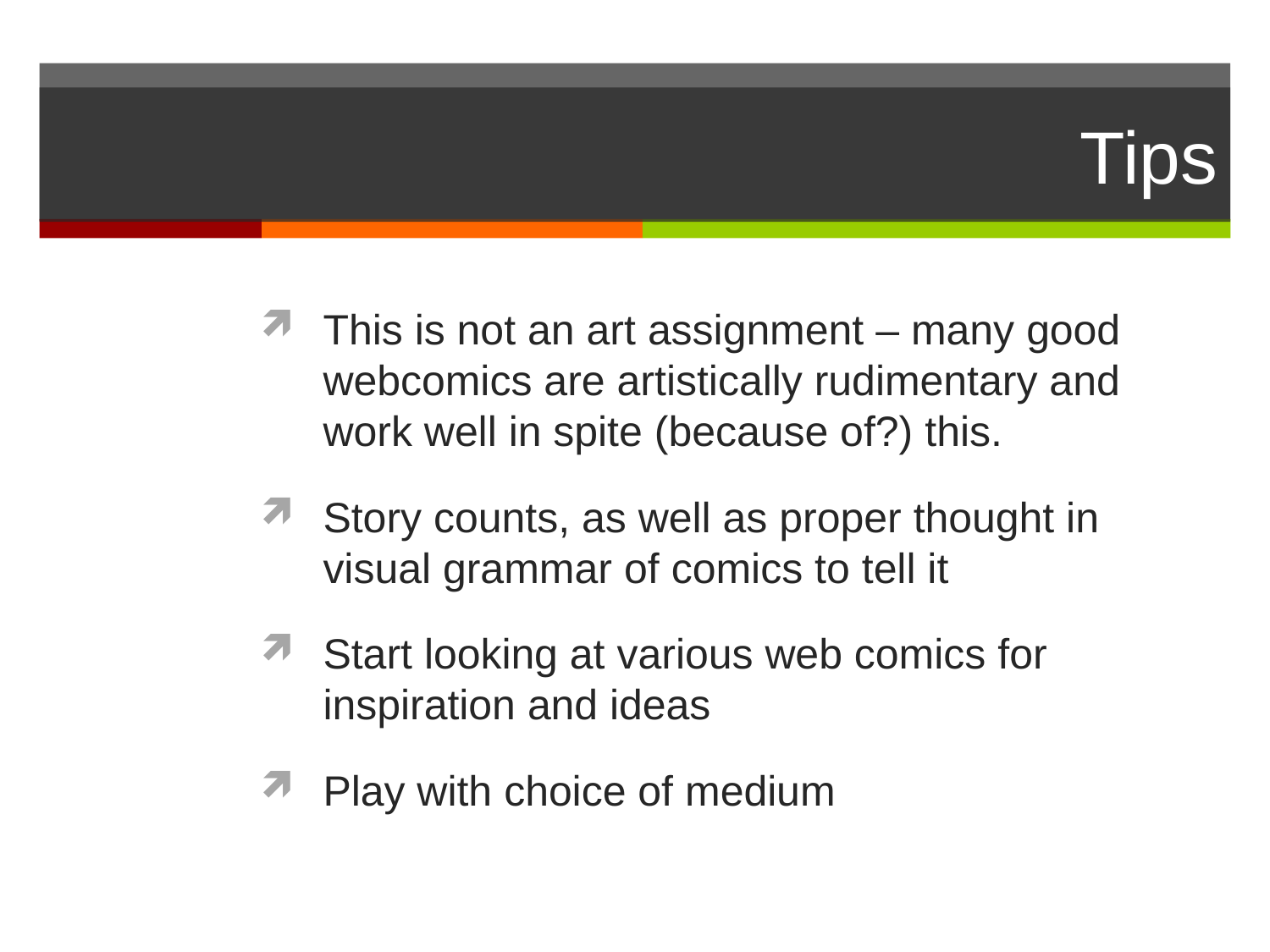

# Tips
This is not an art assignment – many good webcomics are artistically rudimentary and work well in spite (because of?) this.
Story counts, as well as proper thought in visual grammar of comics to tell it
Start looking at various web comics for inspiration and ideas
Play with choice of medium